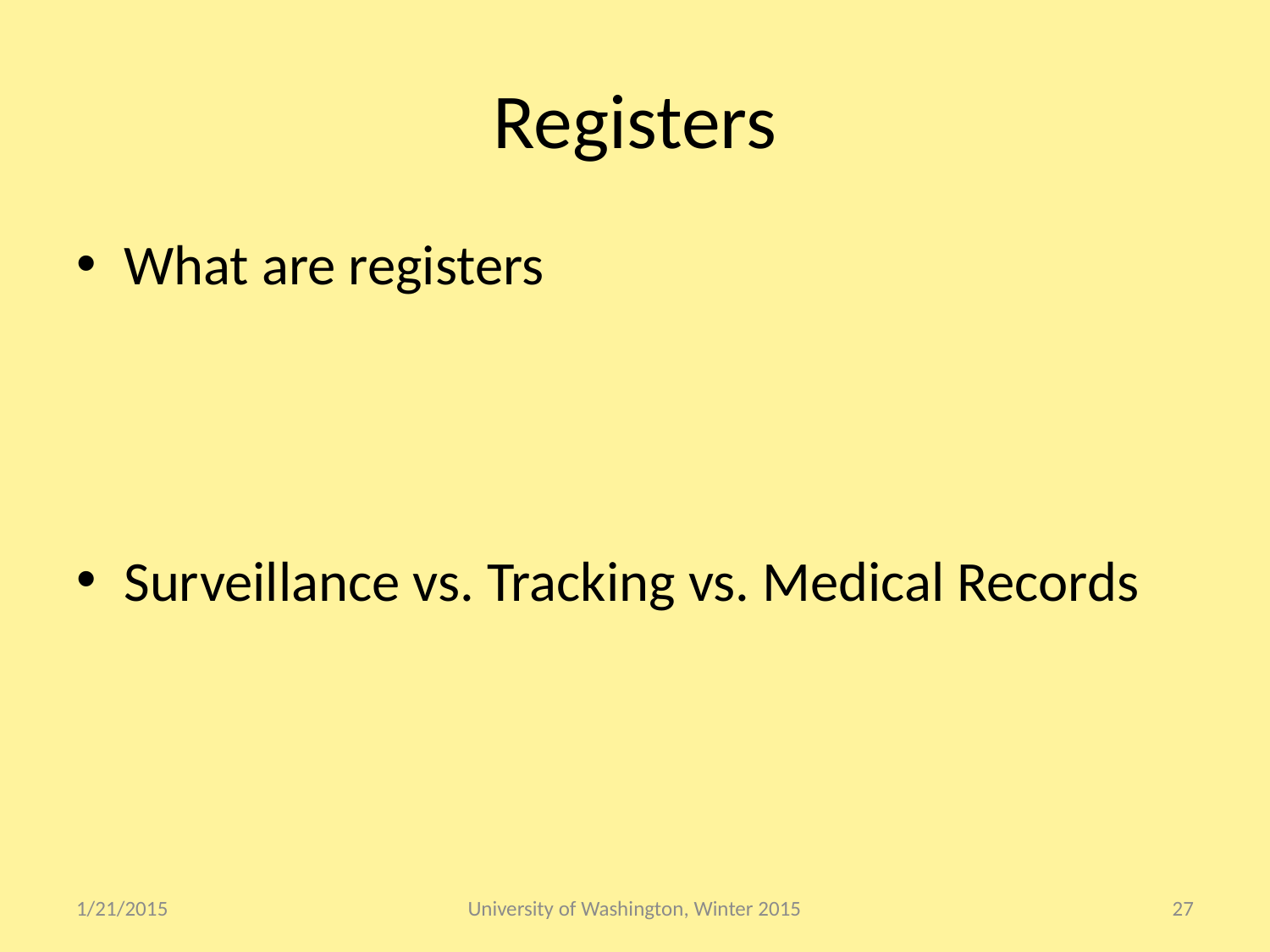

# Registers
What are registers

Surveillance vs. Tracking vs. Medical Records
1/21/2015
University of Washington, Winter 2015
27